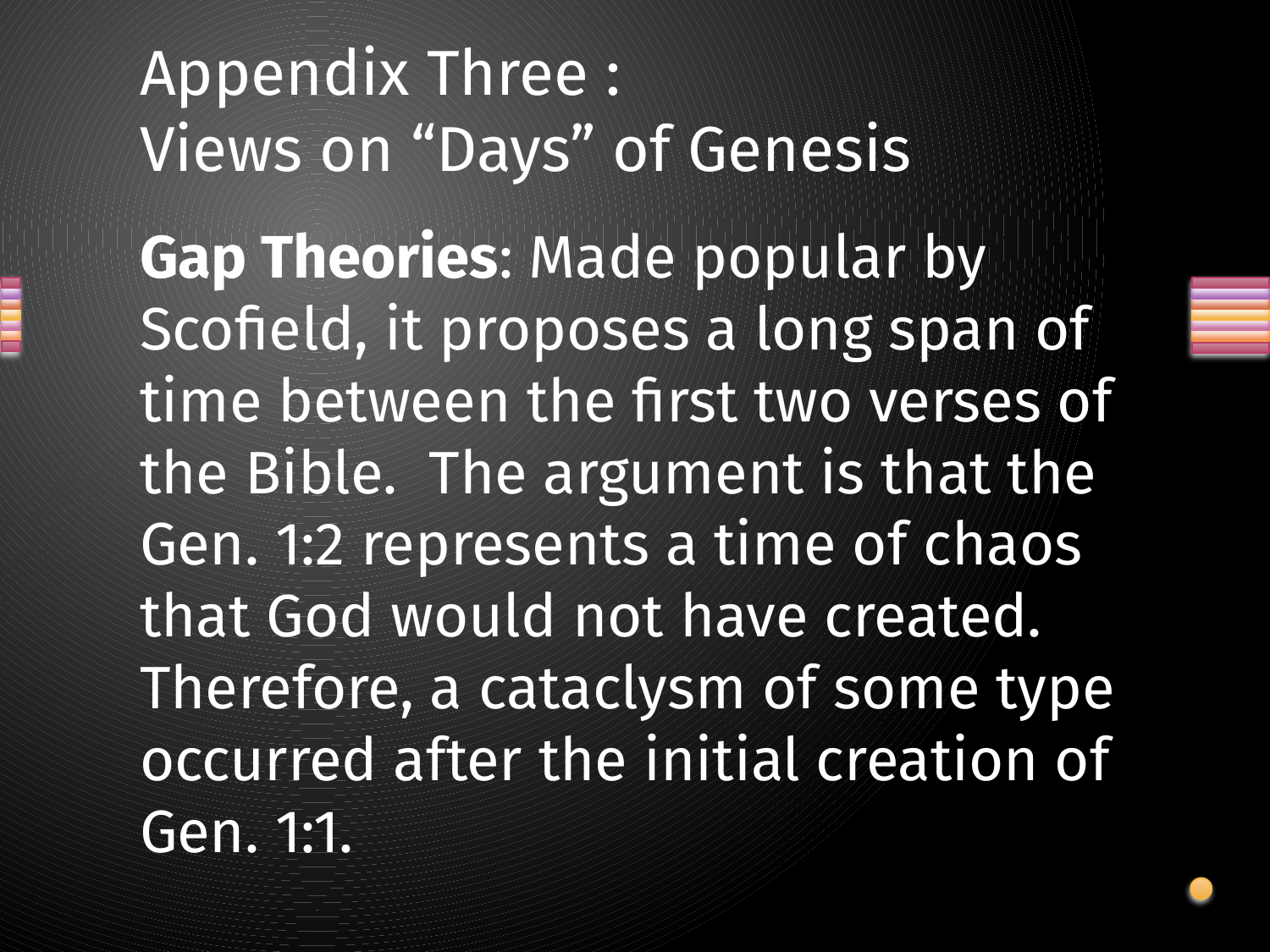

# Appendix Three : Views on “Days” of Genesis

Gap Theories: Made popular by Scofield, it proposes a long span of time between the first two verses of the Bible.  The argument is that the Gen. 1:2 represents a time of chaos that God would not have created.  Therefore, a cataclysm of some type occurred after the initial creation of Gen. 1:1.